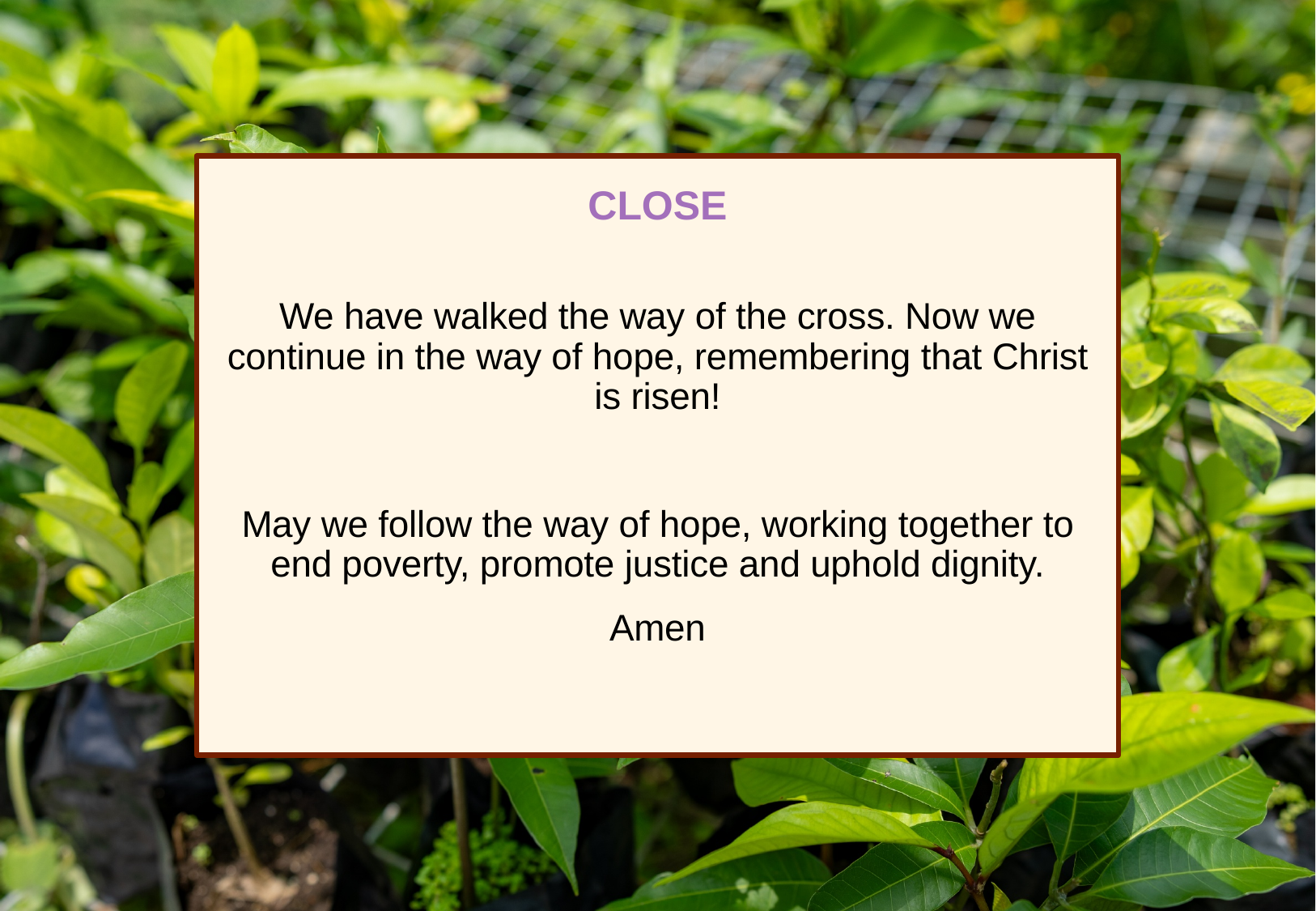

CLOSE

We have walked the way of the cross. Now we continue in the way of hope, remembering that Christ is risen!

May we follow the way of hope, working together to end poverty, promote justice and uphold dignity.
Amen